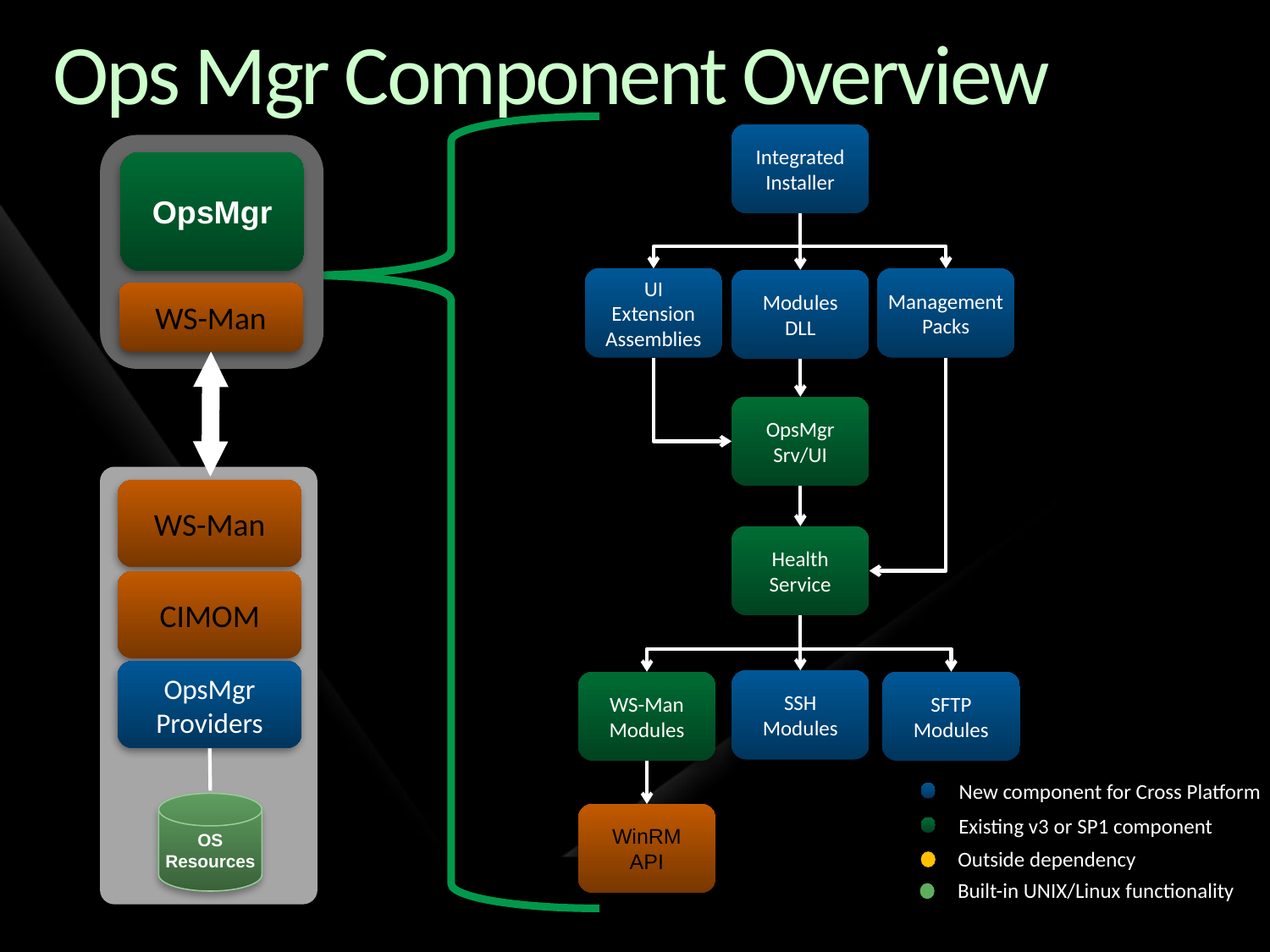

# Ops Mgr Component Overview

Integrated
Installer
UI
Extension
Assemblies
Management
Packs
Modules
DLL
OpsMgr
Srv/UI
Health
Service
SSH
Modules
WS-Man
Modules
SFTP
Modules
WinRM
API

OpsMgr
WS-Man

WS-Man
CIMOM
OpsMgr
Providers
OS
Resources
New component for Cross Platform

Existing v3 or SP1 component

Outside dependency

Built-in UNIX/Linux functionality